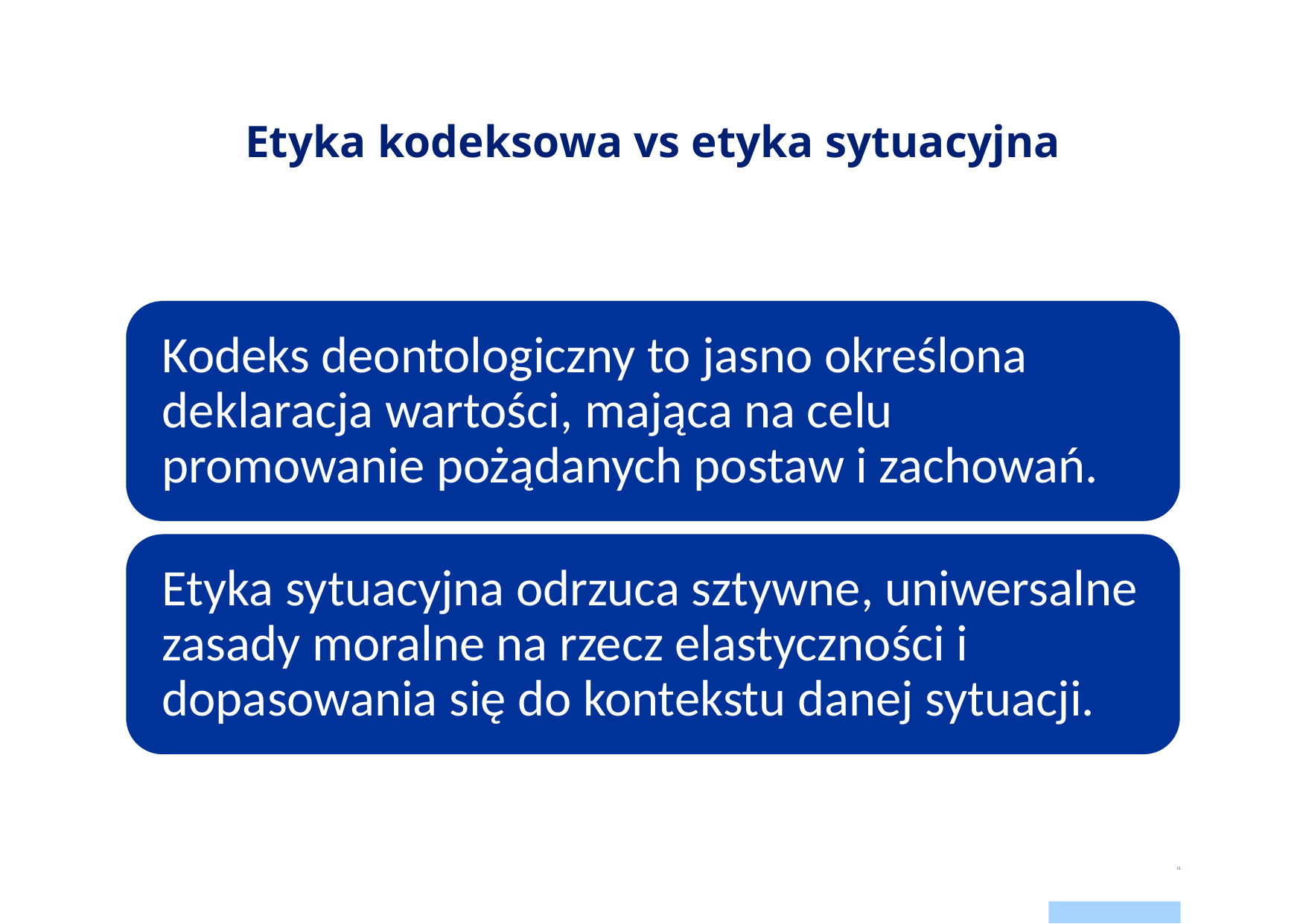

# Etyka kodeksowa vs etyka sytuacyjna
Kodeks deontologiczny to jasno określona deklaracja wartości, mająca na celu promowanie pożądanych postaw i zachowań.
Etyka sytuacyjna odrzuca sztywne, uniwersalne zasady moralne na rzecz elastyczności i dopasowania się do kontekstu danej sytuacji.
13